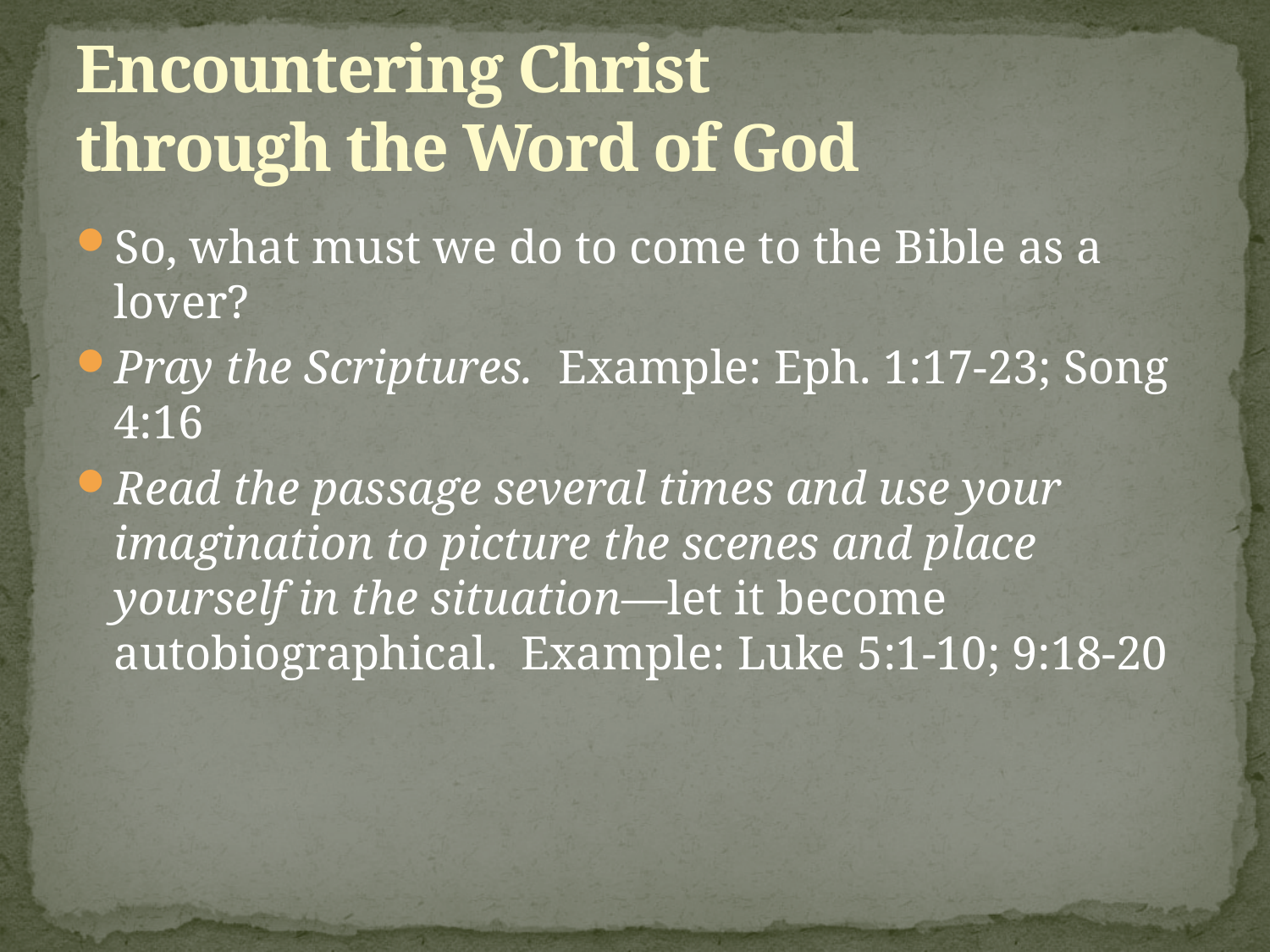

# Encountering Christ through the Word of God
So, what must we do to come to the Bible as a lover?
Pray the Scriptures.  Example: Eph. 1:17-23; Song 4:16
Read the passage several times and use your imagination to picture the scenes and place yourself in the situation—let it become autobiographical.  Example: Luke 5:1-10; 9:18-20